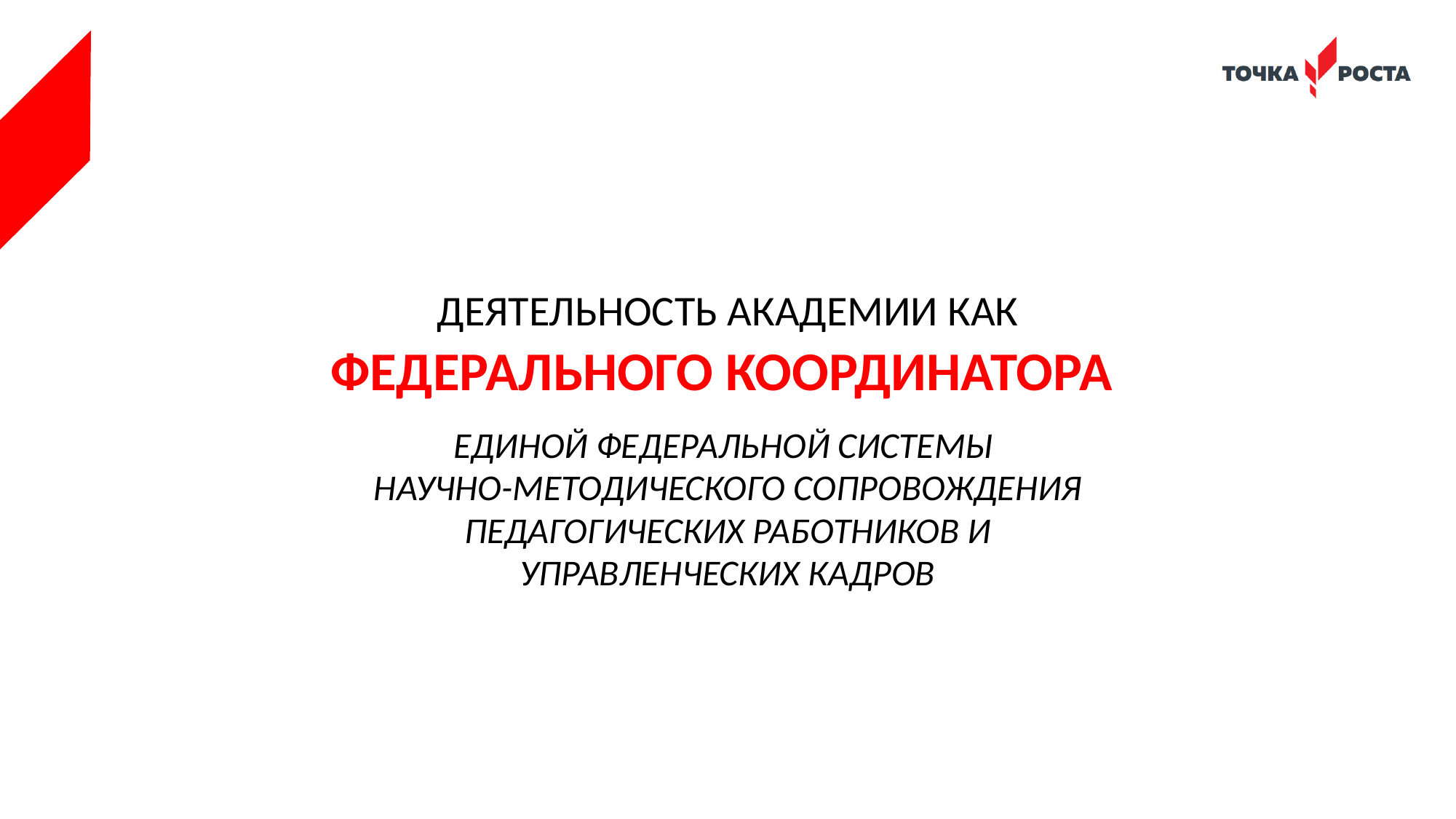

ДЕЯТЕЛЬНОСТЬ АКАДЕМИИ КАК
ФЕДЕРАЛЬНОГО КООРДИНАТОРА
ЕДИНОЙ ФЕДЕРАЛЬНОЙ СИСТЕМЫ
НАУЧНО-МЕТОДИЧЕСКОГО СОПРОВОЖДЕНИЯ ПЕДАГОГИЧЕСКИХ РАБОТНИКОВ И УПРАВЛЕНЧЕСКИХ КАДРОВ